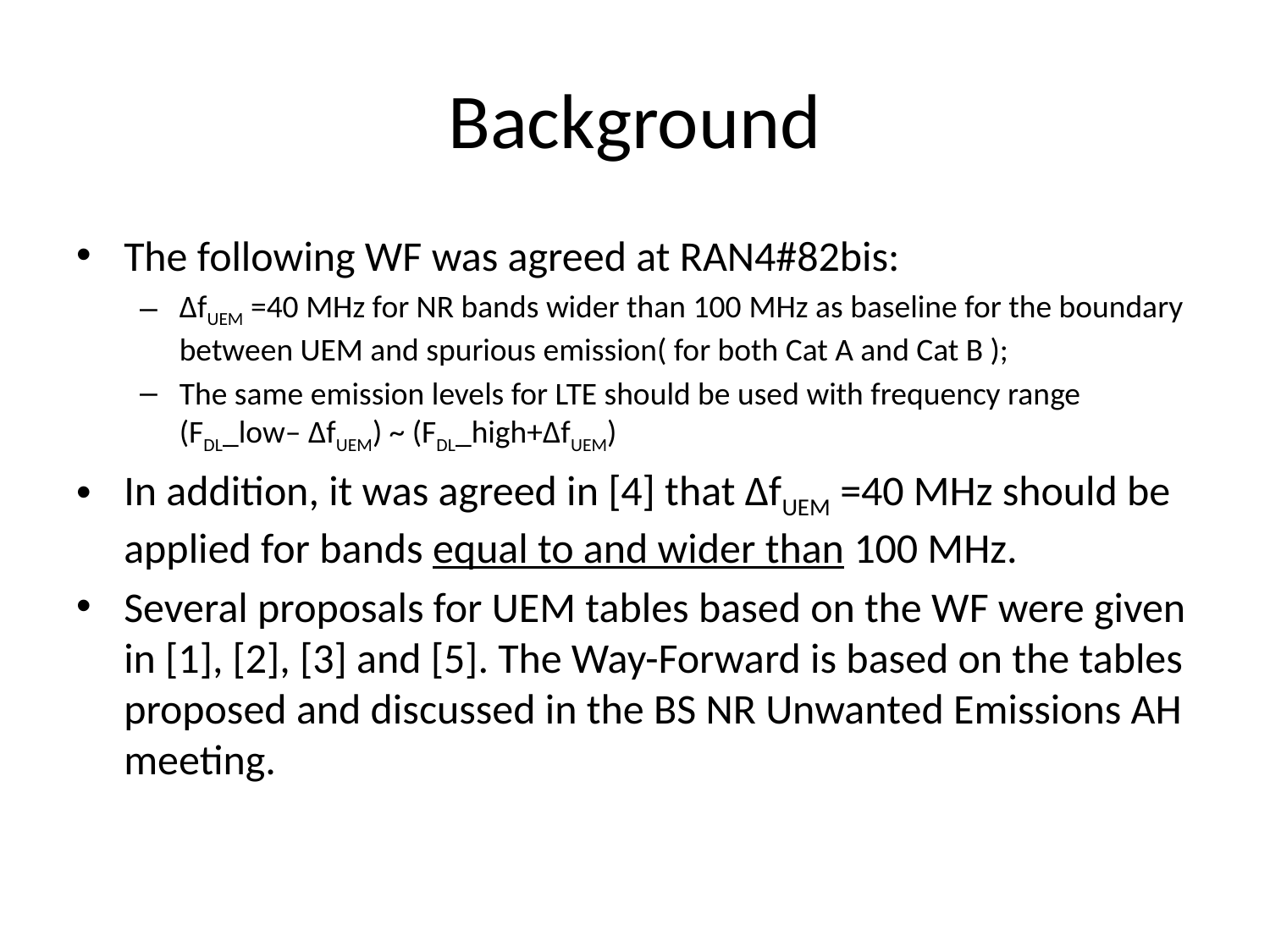

# Background
The following WF was agreed at RAN4#82bis:
ΔfUEM =40 MHz for NR bands wider than 100 MHz as baseline for the boundary between UEM and spurious emission( for both Cat A and Cat B );
The same emission levels for LTE should be used with frequency range (FDL_low– ΔfUEM) ~ (FDL_high+ΔfUEM)
In addition, it was agreed in [4] that ΔfUEM =40 MHz should be applied for bands equal to and wider than 100 MHz.
Several proposals for UEM tables based on the WF were given in [1], [2], [3] and [5]. The Way-Forward is based on the tables proposed and discussed in the BS NR Unwanted Emissions AH meeting.